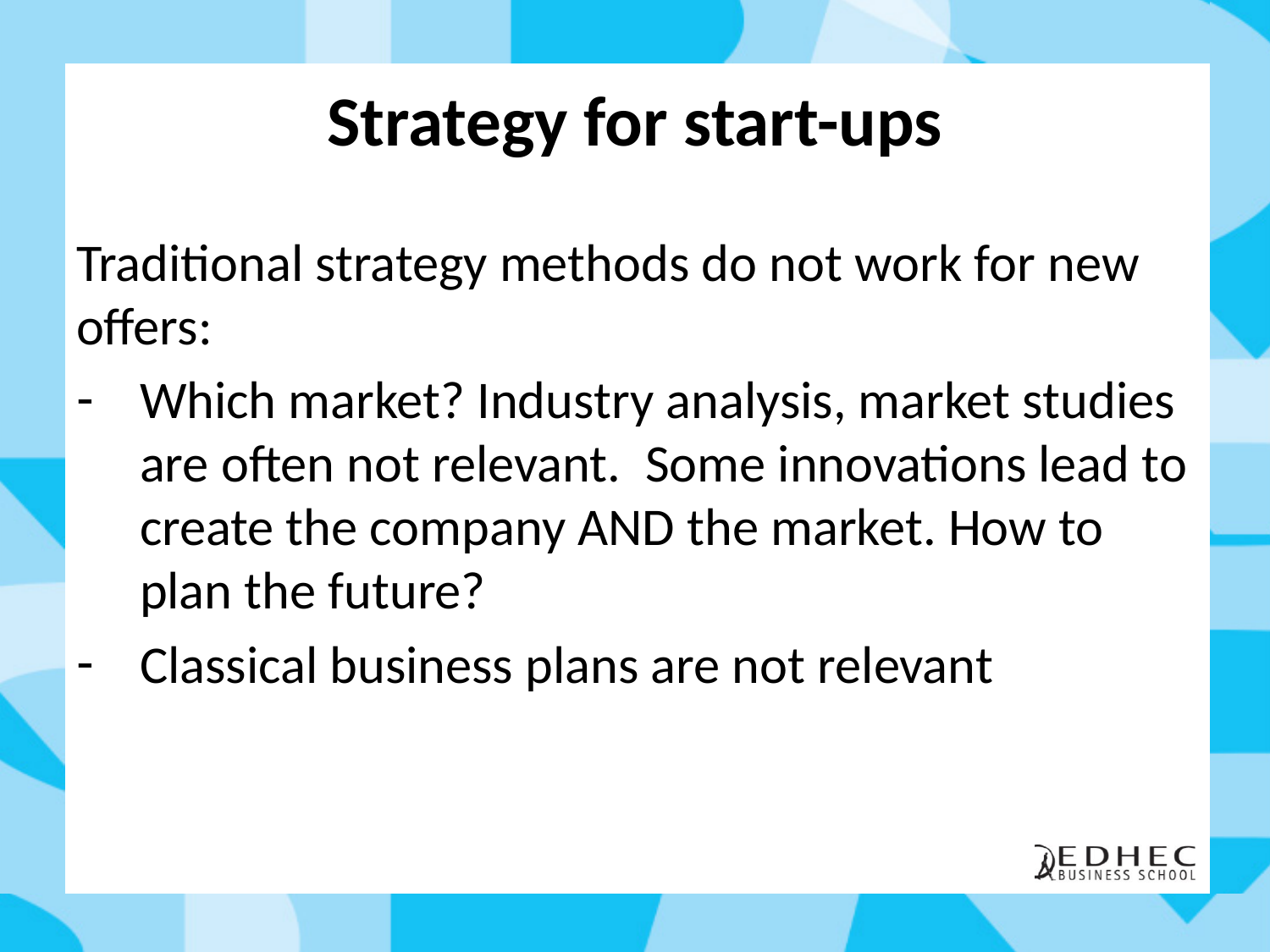

# Strategy for start-ups
Traditional strategy methods do not work for new offers:
Which market? Industry analysis, market studies are often not relevant.  Some innovations lead to create the company AND the market. How to plan the future?
Classical business plans are not relevant